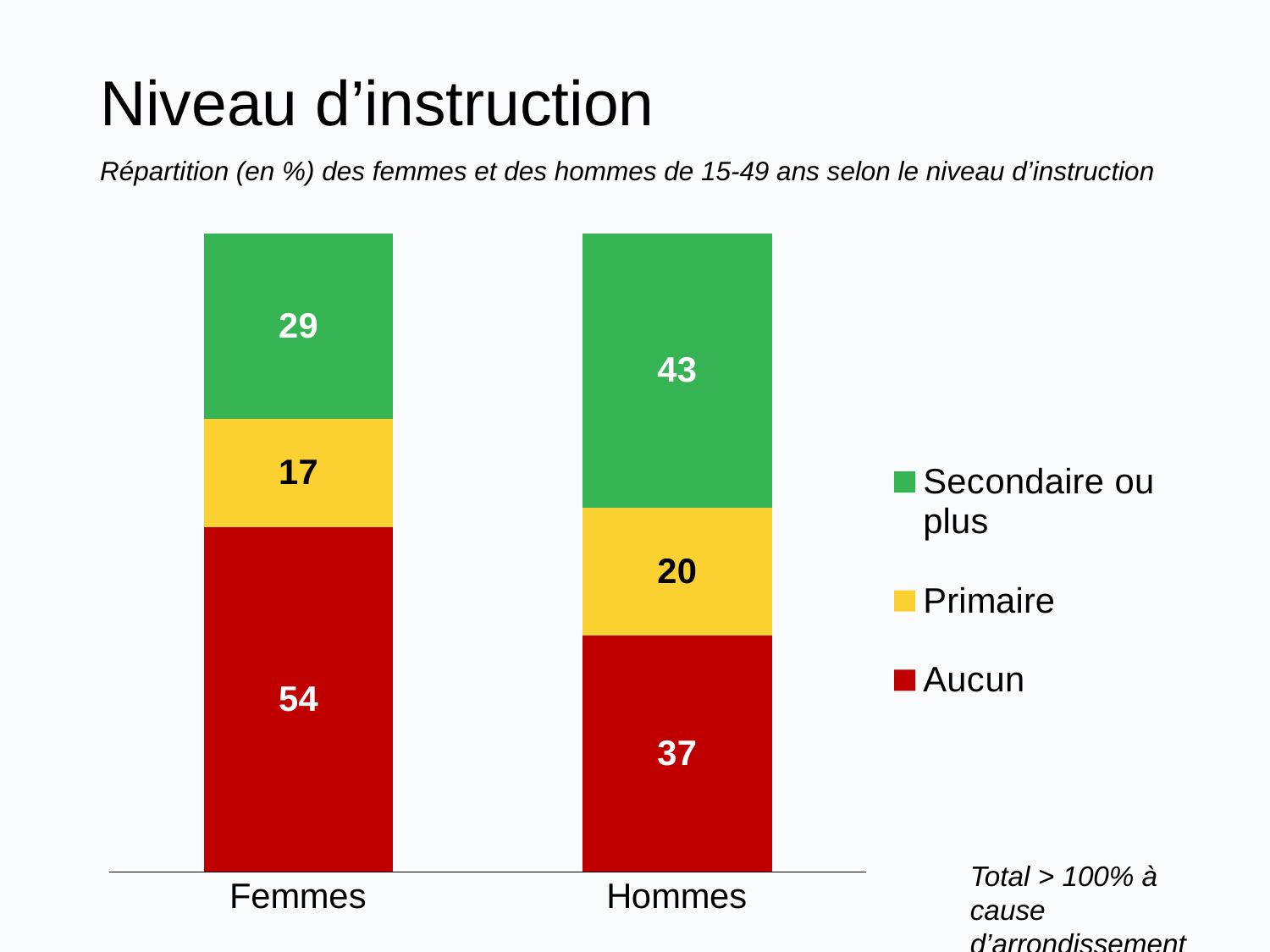

# Niveau d’instruction
Répartition (en %) des femmes et des hommes de 15-49 ans selon le niveau d’instruction

### Chart

| Category | Aucun | Primaire | Secondaire ou plus |
|---|---|---|---|
| Femmes | 54.0 | 17.0 | 29.0 |
| Hommes | 37.0 | 20.0 | 43.0 |
Total > 100% à cause d’arrondissement